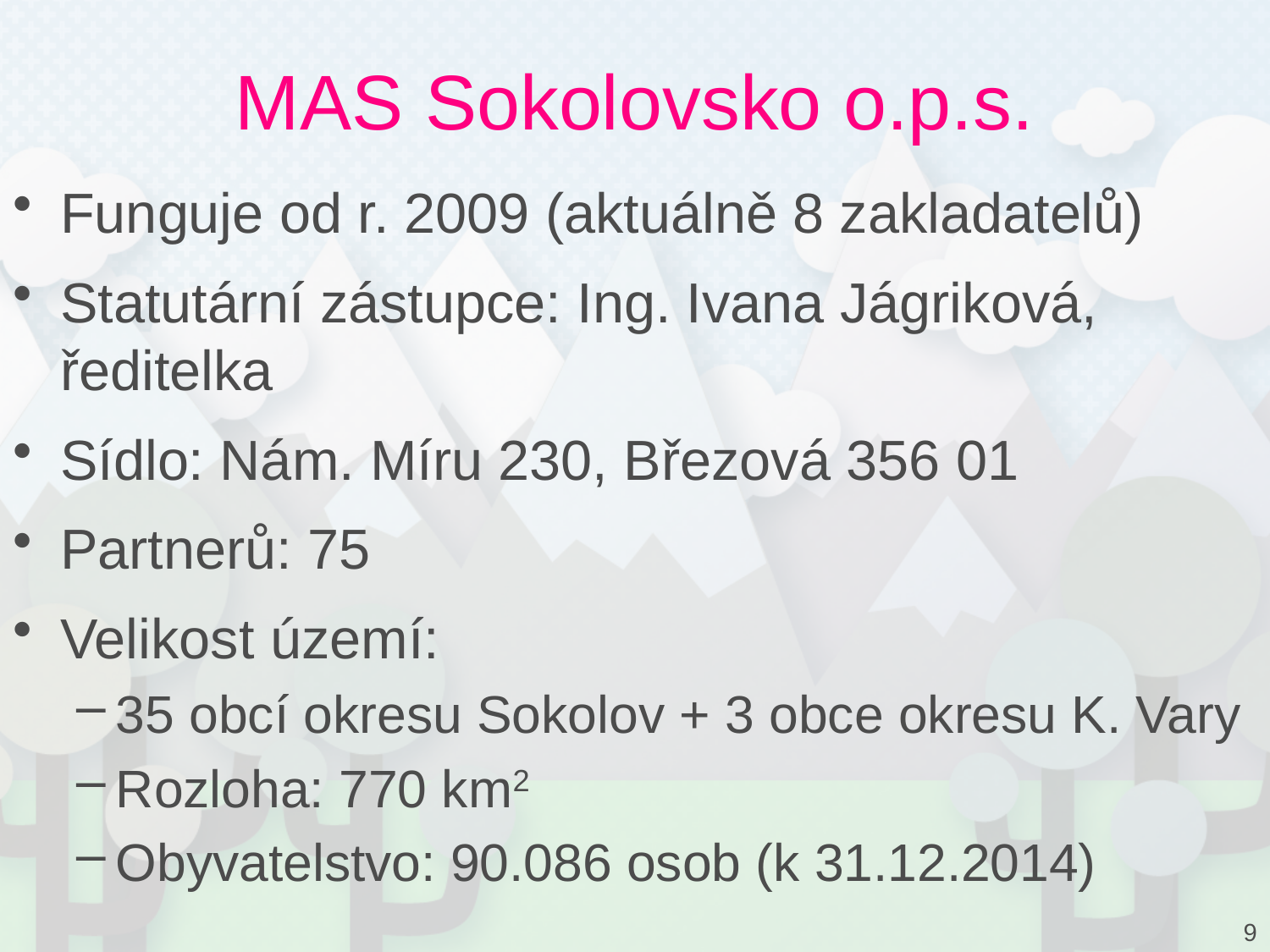

# MAS Sokolovsko o.p.s.

Funguje od r. 2009 (aktuálně 8 zakladatelů)
Statutární zástupce: Ing. Ivana Jágriková, ředitelka
Sídlo: Nám. Míru 230, Březová 356 01
Partnerů: 75
Velikost území:
35 obcí okresu Sokolov + 3 obce okresu K. Vary
Rozloha: 770 km2
Obyvatelstvo: 90.086 osob (k 31.12.2014)

9